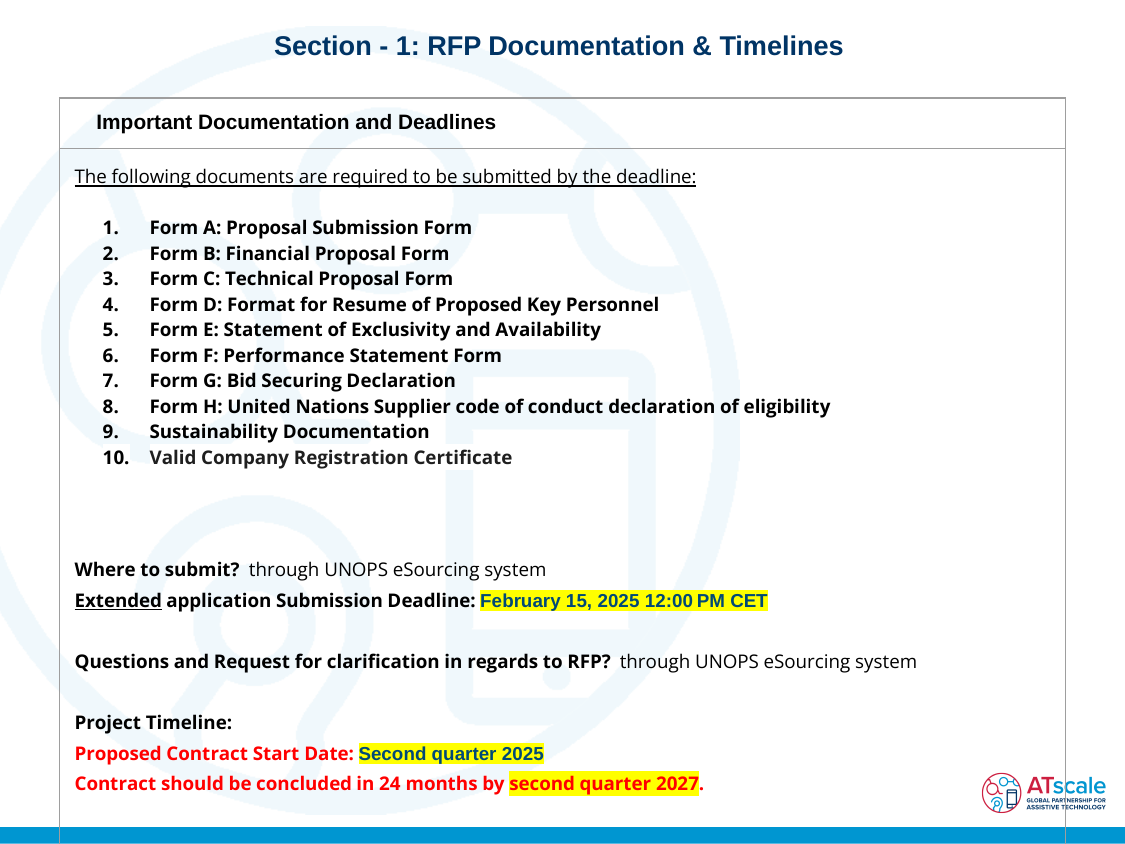

# Section - 1: RFP Documentation & Timelines
| Important Documentation and Deadlines |
| --- |
| The following documents are required to be submitted by the deadline: Form A: Proposal Submission Form Form B: Financial Proposal Form Form C: Technical Proposal Form Form D: Format for Resume of Proposed Key Personnel Form E: Statement of Exclusivity and Availability Form F: Performance Statement Form Form G: Bid Securing Declaration Form H: United Nations Supplier code of conduct declaration of eligibility Sustainability Documentation Valid Company Registration Certificate Where to submit? through UNOPS eSourcing system Extended application Submission Deadline: February 15, 2025 12:00 PM CET Questions and Request for clarification in regards to RFP? through UNOPS eSourcing system Project Timeline: Proposed Contract Start Date: Second quarter 2025 Contract should be concluded in 24 months by second quarter 2027. |